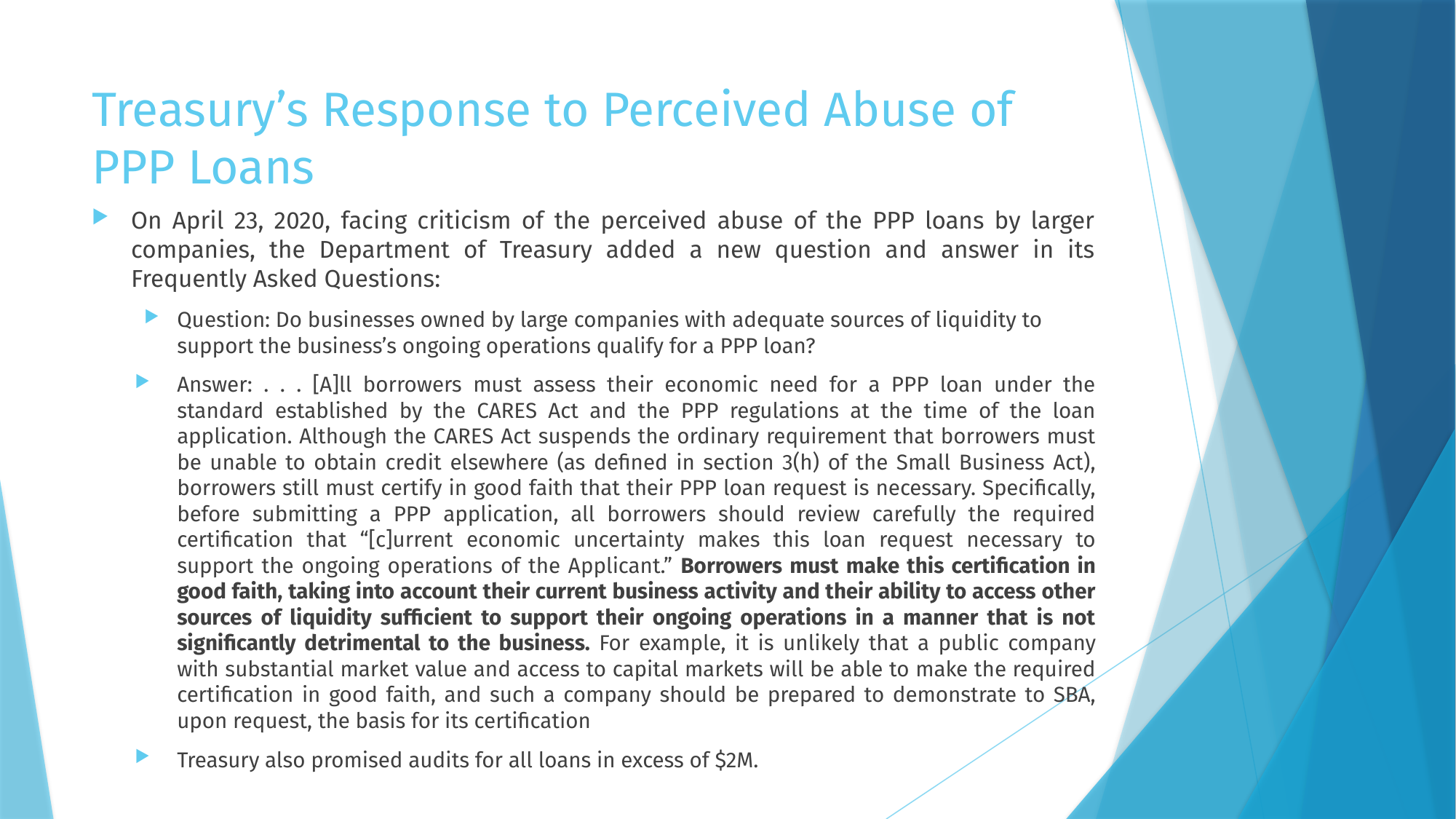

# Treasury’s Response to Perceived Abuse of PPP Loans
On April 23, 2020, facing criticism of the perceived abuse of the PPP loans by larger companies, the Department of Treasury added a new question and answer in its Frequently Asked Questions:
Question: Do businesses owned by large companies with adequate sources of liquidity to support the business’s ongoing operations qualify for a PPP loan?
Answer: . . . [A]ll borrowers must assess their economic need for a PPP loan under the standard established by the CARES Act and the PPP regulations at the time of the loan application. Although the CARES Act suspends the ordinary requirement that borrowers must be unable to obtain credit elsewhere (as defined in section 3(h) of the Small Business Act), borrowers still must certify in good faith that their PPP loan request is necessary. Specifically, before submitting a PPP application, all borrowers should review carefully the required certification that “[c]urrent economic uncertainty makes this loan request necessary to support the ongoing operations of the Applicant.” Borrowers must make this certification in good faith, taking into account their current business activity and their ability to access other sources of liquidity sufficient to support their ongoing operations in a manner that is not significantly detrimental to the business. For example, it is unlikely that a public company with substantial market value and access to capital markets will be able to make the required certification in good faith, and such a company should be prepared to demonstrate to SBA, upon request, the basis for its certification
Treasury also promised audits for all loans in excess of $2M.